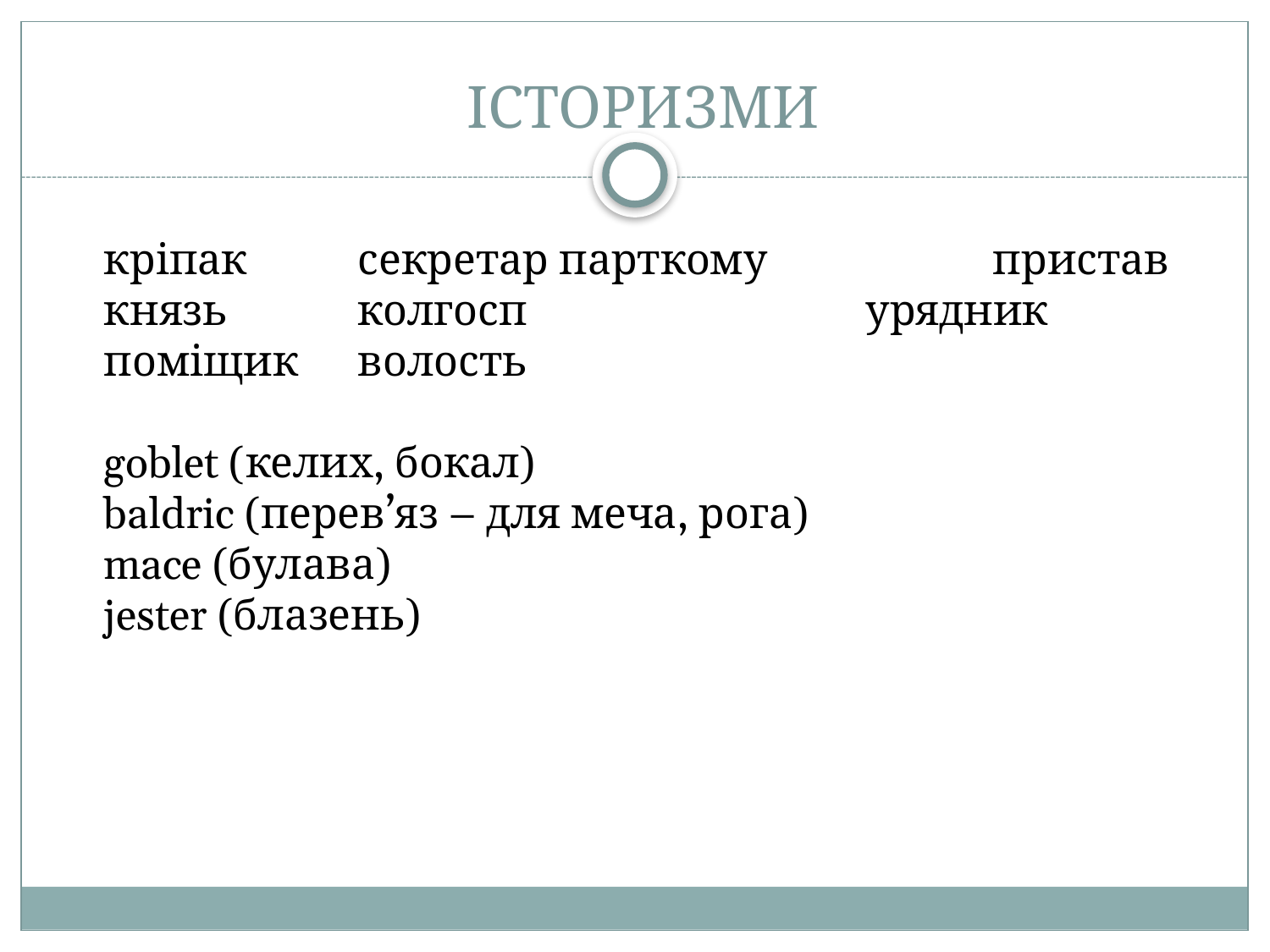

# ІСТОРИЗМИ
кріпак	секретар парткому		пристав
князь		колгосп			урядник
поміщик	волость

goblet (келих, бокал)
baldric (перев’яз – для меча, рога)
mace (булава)
jester (блазень)